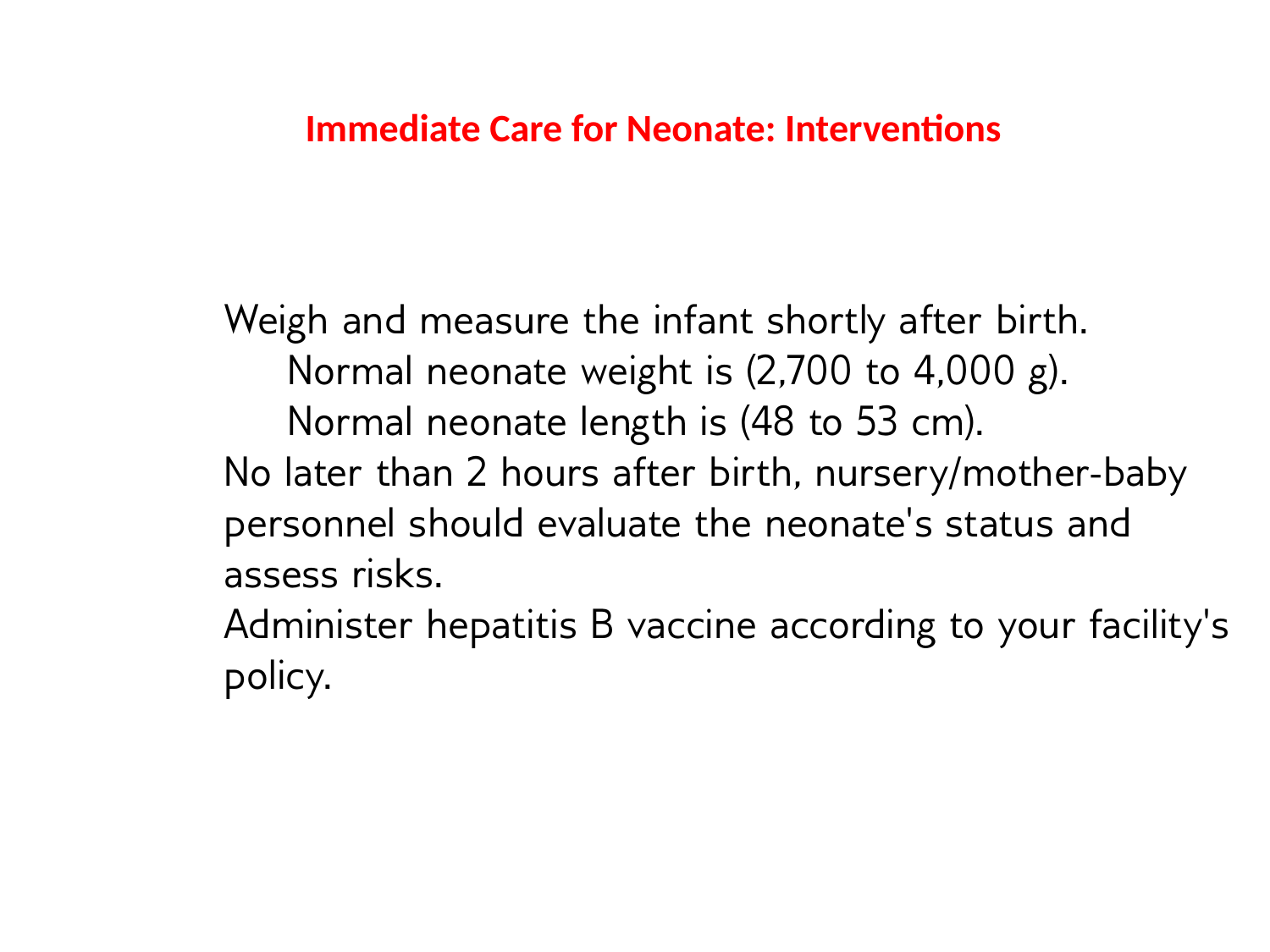

Immediate Care for Neonate: Interventions

Weigh and measure the infant shortly after birth.
Normal neonate weight is (2,700 to 4,000 g).
Normal neonate length is (48 to 53 cm).
No later than 2 hours after birth, nursery/mother-baby personnel should evaluate the neonate's status and assess risks.
Administer hepatitis B vaccine according to your facility's policy.